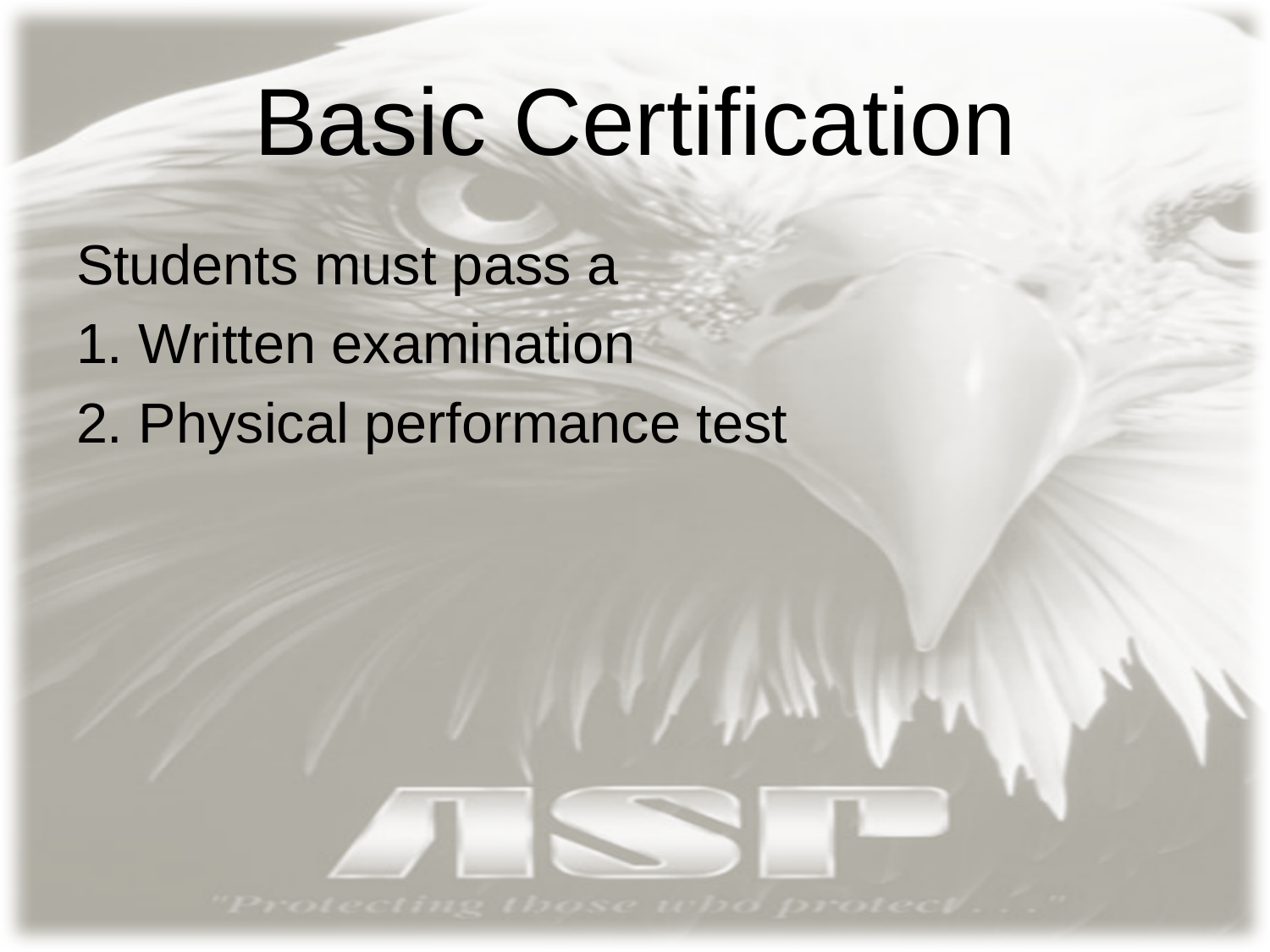

# Basic Certification
Students must pass a
1. Written examination
2. Physical performance test